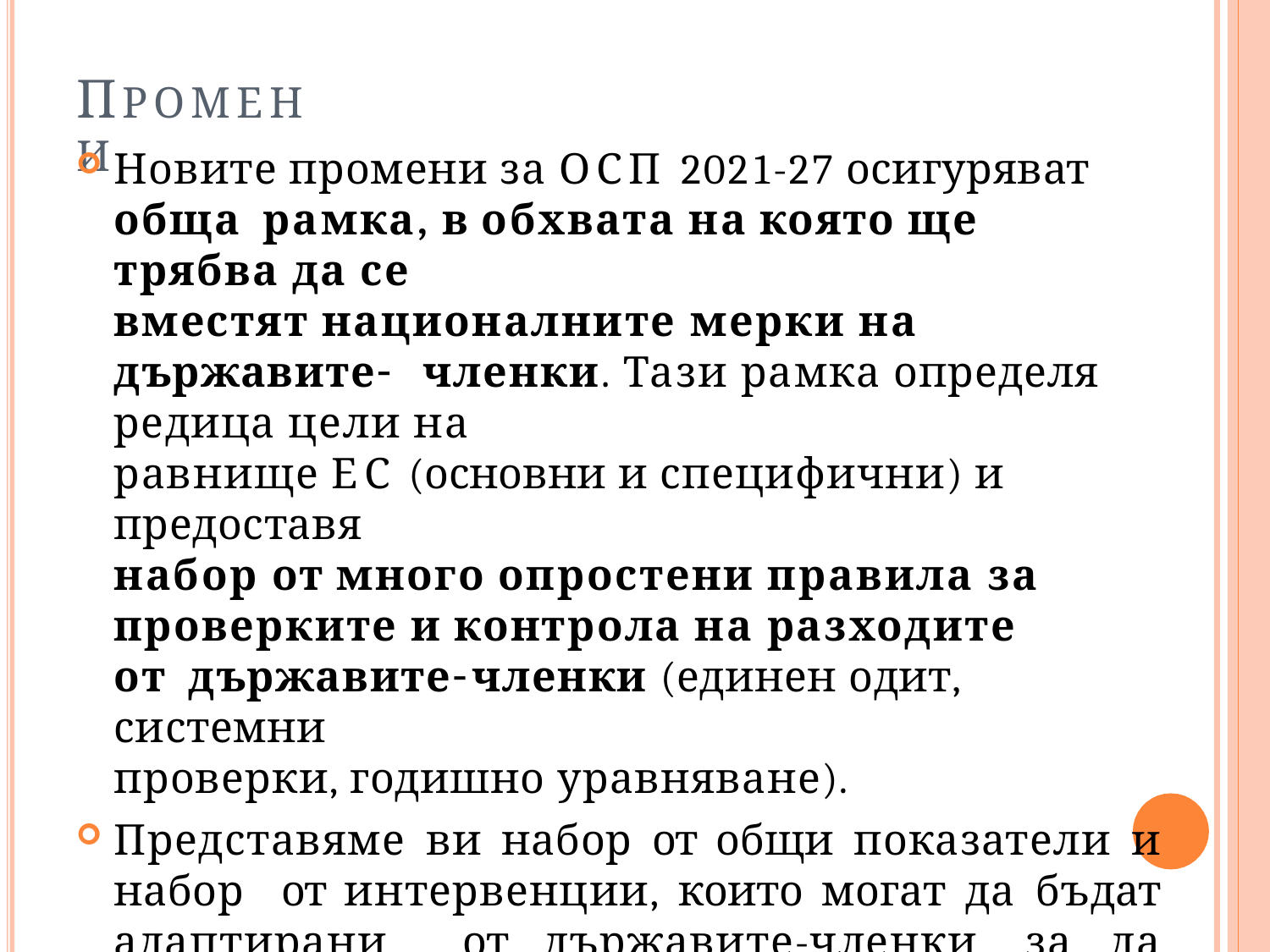

# ПРОМЕНИ
Новите промени за ОСП 2021-27 осигуряват обща  рамка, в обхвата на която ще трябва да се
вместят националните мерки на държавите-  членки. Тази рамка определя редица цели на
равнище ЕС (основни и специфични) и предоставя
набор от много опростени правила за
проверките и контрола на разходите от  държавите-членки (единен одит, системни
проверки, годишно уравняване).
Представяме ви набор от общи показатели и набор  от интервенции, които могат да бъдат адаптирани  от държавите-членки, за да посрещнат собствените  си нужди, доколкото те са адресирани и
кореспондират с общите цели на ОСП.